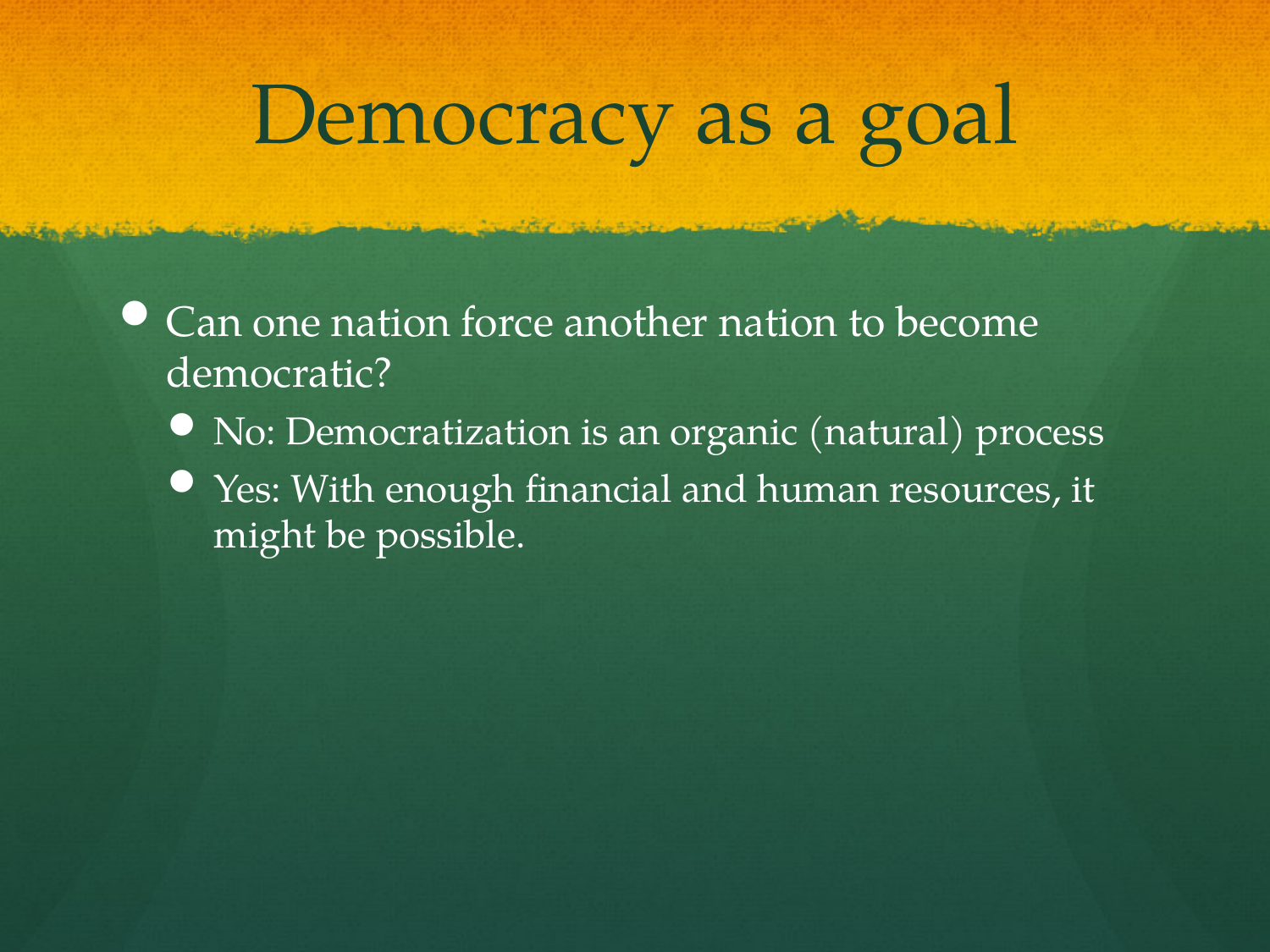

# Democracy as a goal
Can one nation force another nation to become democratic?
No: Democratization is an organic (natural) process
Yes: With enough financial and human resources, it might be possible.